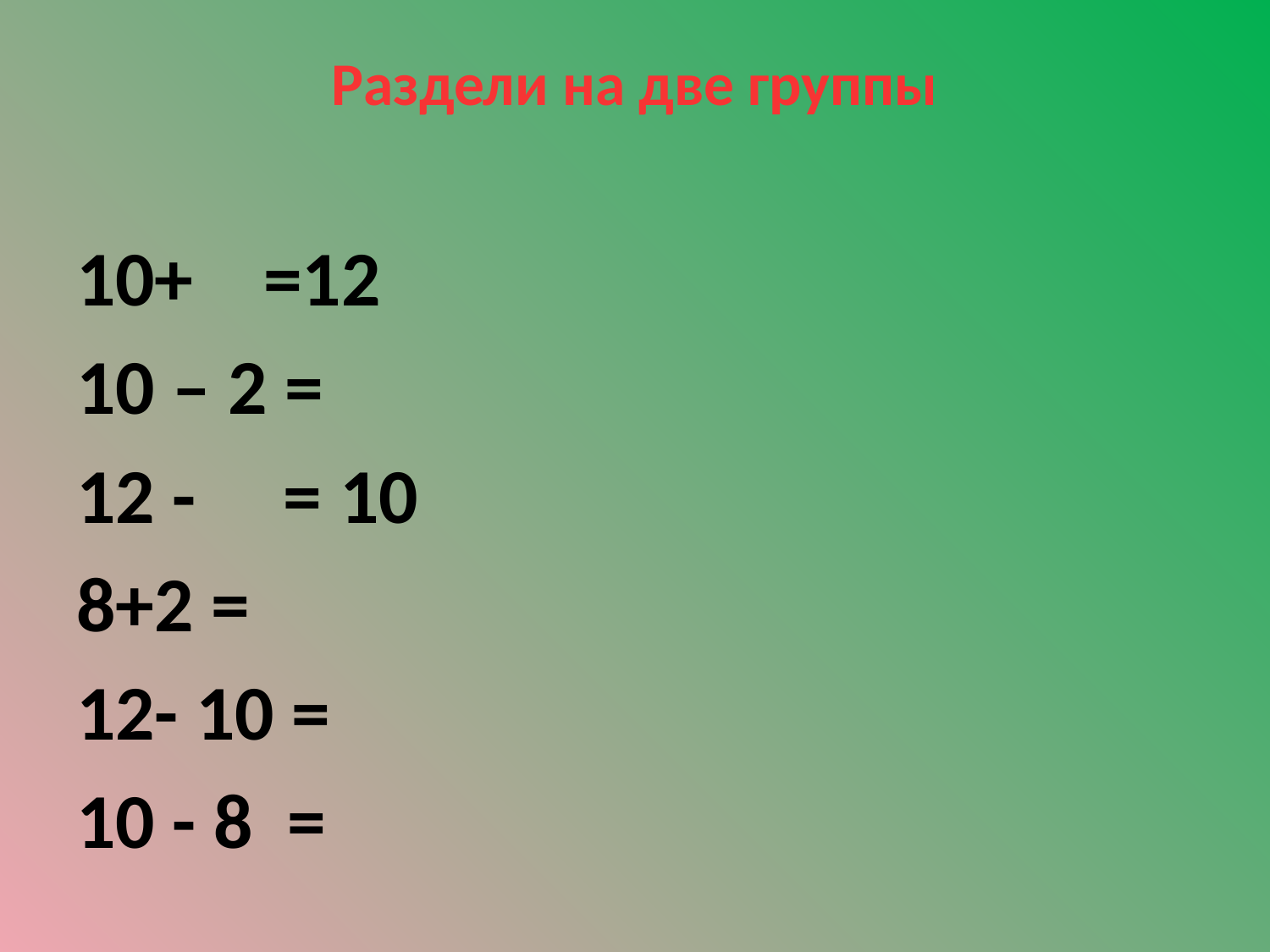

# Раздели на две группы
10+    =12
10 – 2 =
12 -     = 10
8+2 =
12- 10 =
10 - 8  =